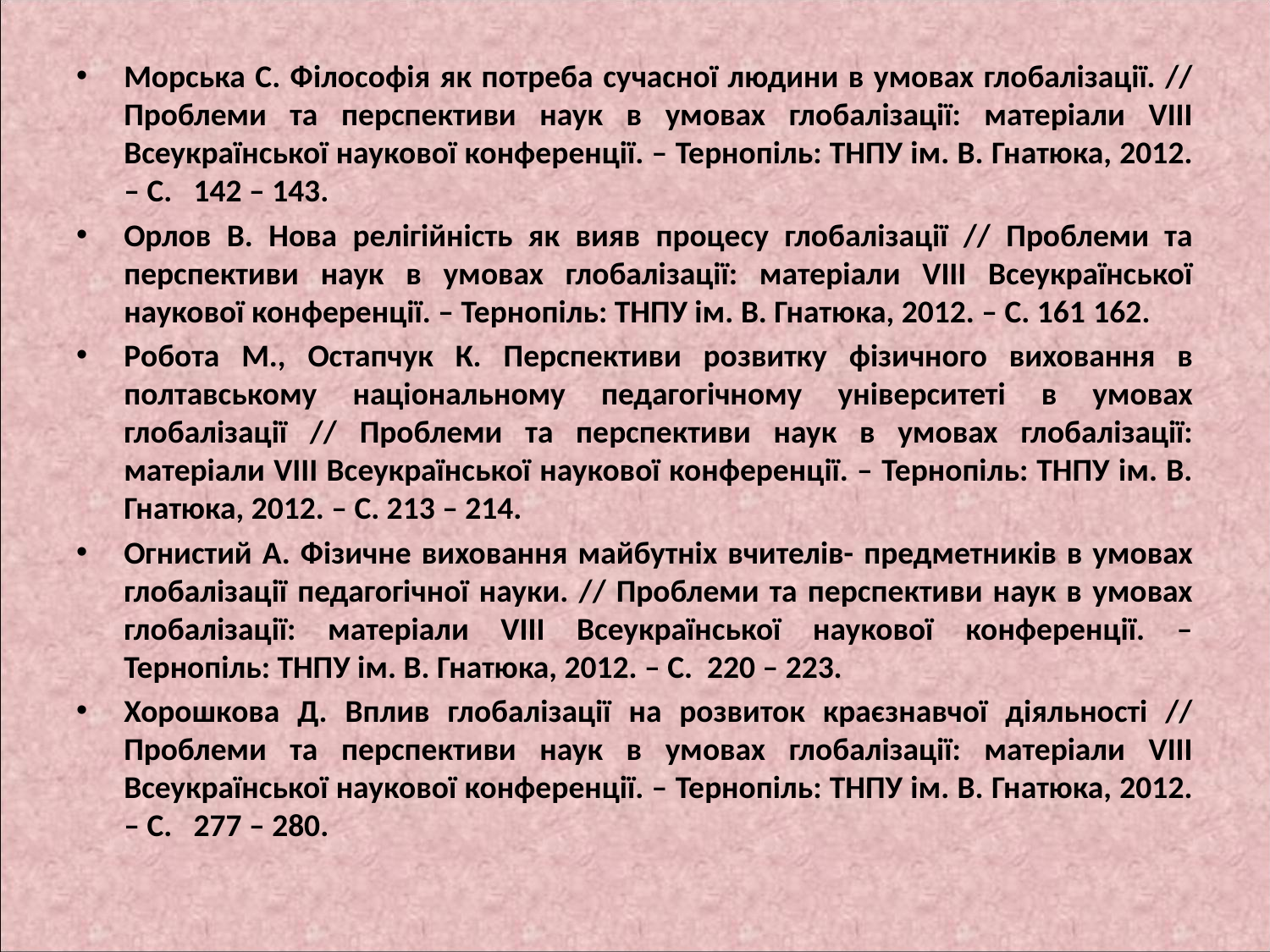

#
Морська С. Філософія як потреба сучасної людини в умовах глобалізації. // Проблеми та перспективи наук в умовах глобалізації: матеріали VIII Всеукраїнської наукової конференції. – Тернопіль: ТНПУ ім. В. Гнатюка, 2012. – С.   142 – 143.
Орлов В. Нова релігійність як вияв процесу глобалізації // Проблеми та перспективи наук в умовах глобалізації: матеріали VIII Всеукраїнської наукової конференції. – Тернопіль: ТНПУ ім. В. Гнатюка, 2012. – С. 161 162.
Робота М., Остапчук К. Перспективи розвитку фізичного виховання в полтавському національному педагогічному університеті в умовах глобалізації // Проблеми та перспективи наук в умовах глобалізації: матеріали VIII Всеукраїнської наукової конференції. – Тернопіль: ТНПУ ім. В. Гнатюка, 2012. – С. 213 – 214.
Огнистий А. Фізичне виховання майбутніх вчителів- предметників в умовах глобалізації педагогічної науки. // Проблеми та перспективи наук в умовах глобалізації: матеріали VIII Всеукраїнської наукової конференції. – Тернопіль: ТНПУ ім. В. Гнатюка, 2012. – С.  220 – 223.
Хорошкова Д. Вплив глобалізації на розвиток краєзнавчої діяльності // Проблеми та перспективи наук в умовах глобалізації: матеріали VIII Всеукраїнської наукової конференції. – Тернопіль: ТНПУ ім. В. Гнатюка, 2012. – С.   277 – 280.